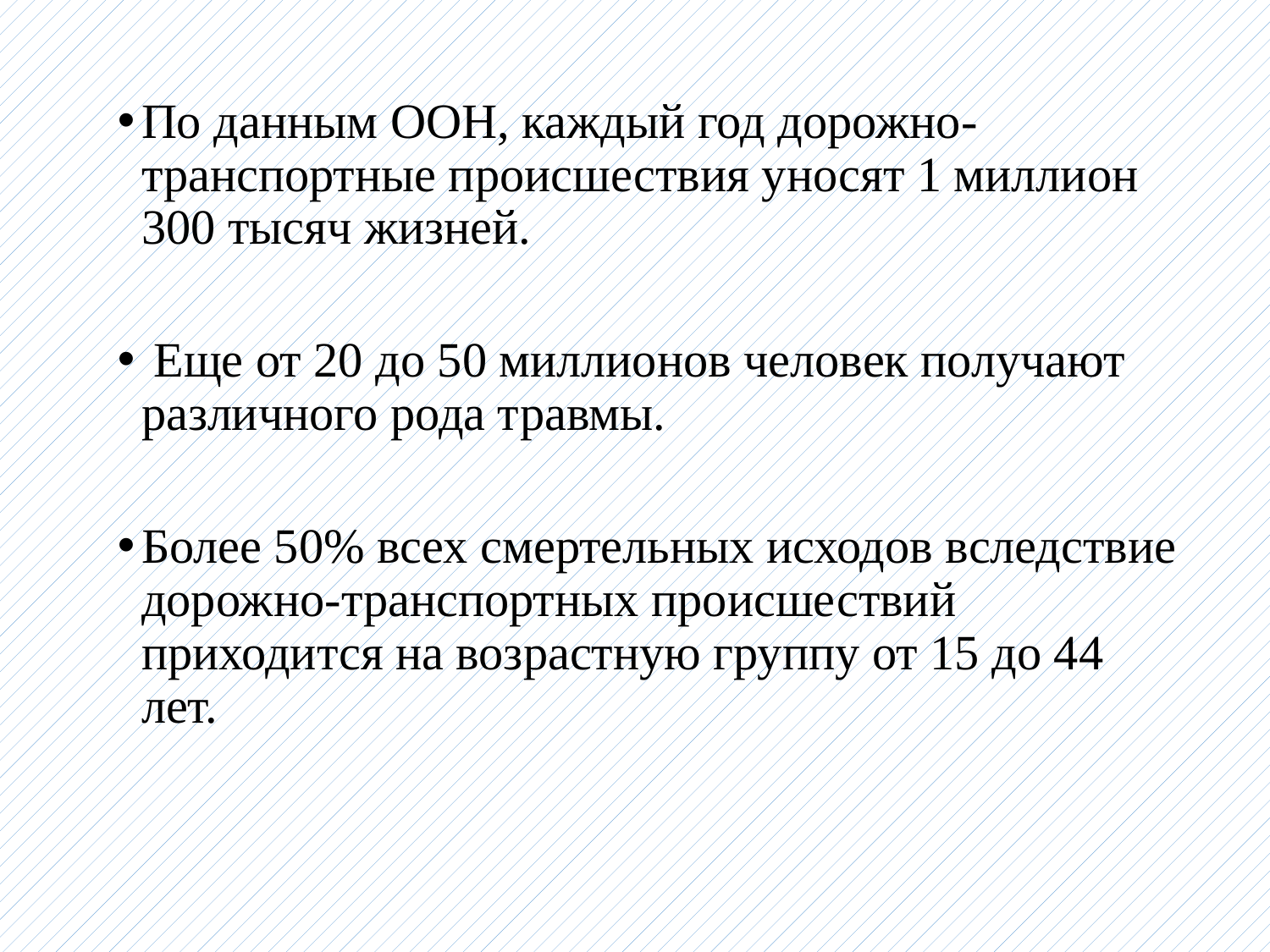

По данным ООН, каждый год дорожно-транспортные происшествия уносят 1 миллион 300 тысяч жизней.

 Еще от 20 до 50 миллионов человек получают различного рода травмы.

Более 50% всех смертельных исходов вследствие дорожно-транспортных происшествий приходится на возрастную группу от 15 до 44 лет.